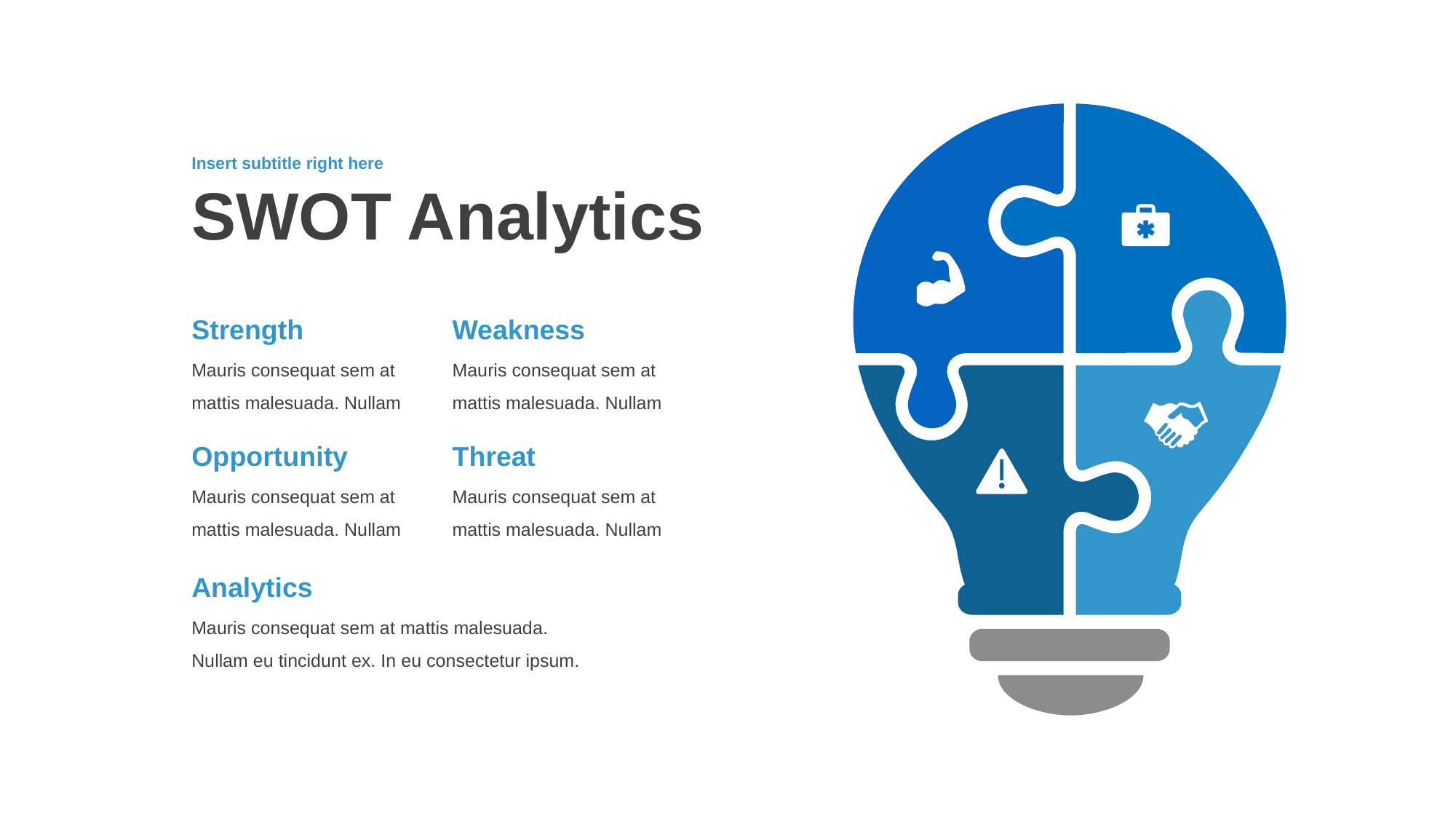

Insert subtitle right here
# SWOT Analytics

Strength
Weakness
Mauris consequat sem at mattis malesuada. Nullam
Mauris consequat sem at mattis malesuada. Nullam

Opportunity
Threat

Mauris consequat sem at mattis malesuada. Nullam
Mauris consequat sem at mattis malesuada. Nullam
Analytics
Mauris consequat sem at mattis malesuada. Nullam eu tincidunt ex. In eu consectetur ipsum.